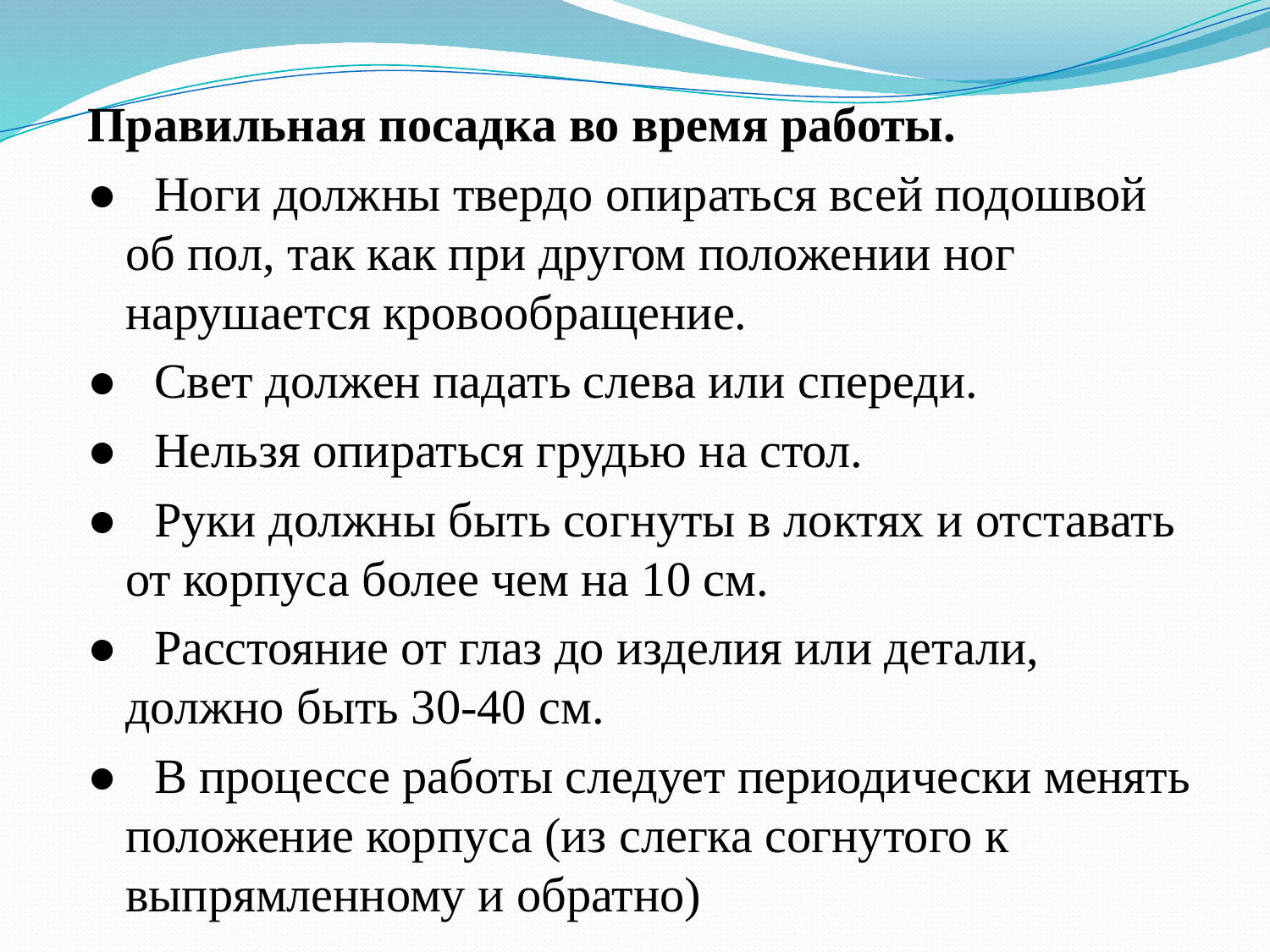

Правильная посадка во время работы.
●   Ноги должны твердо опираться всей подошвой об пол, так как при другом положении ног нарушается кровообращение.
●   Свет должен падать слева или спереди.
●   Нельзя опираться грудью на стол.
●   Руки должны быть согнуты в локтях и отставать от корпуса более чем на 10 см.
●   Расстояние от глаз до изделия или детали, должно быть 30-40 см.
●   В процессе работы следует периодически менять положение корпуса (из слегка согнутого к выпрямленному и обратно)